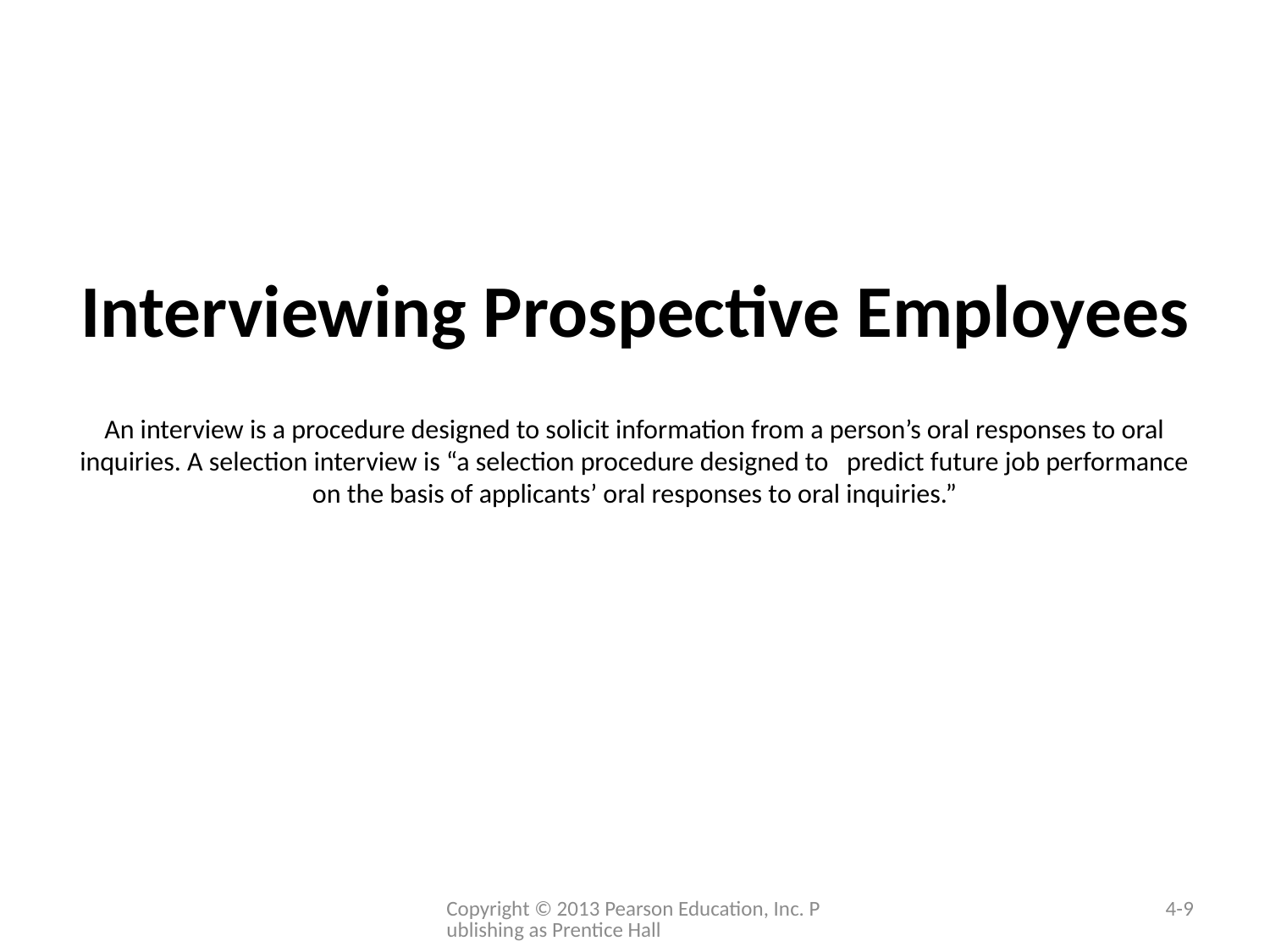

# Interviewing Prospective Employees An interview is a procedure designed to solicit information from a person’s oral responses to oral inquiries. A selection interview is “a selection procedure designed to   predict future job performance on the basis of applicants’ oral responses to oral inquiries.”
Copyright © 2013 Pearson Education, Inc. Publishing as Prentice Hall
4-9